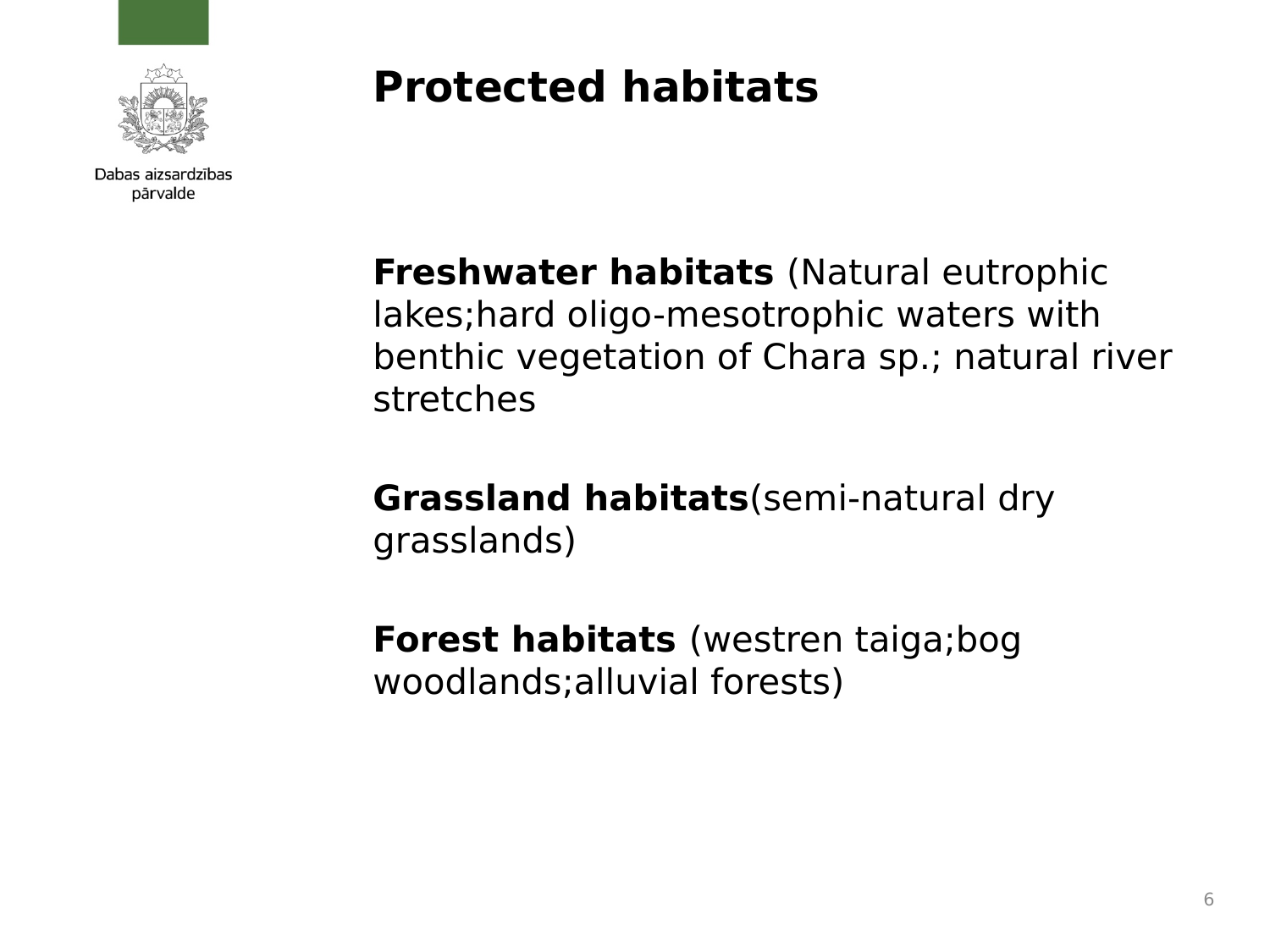

# Protected habitats
Freshwater habitats (Natural eutrophic lakes;hard oligo-mesotrophic waters with benthic vegetation of Chara sp.; natural river stretches

Grassland habitats(semi-natural dry grasslands)

Forest habitats (westren taiga;bog woodlands;alluvial forests)

6